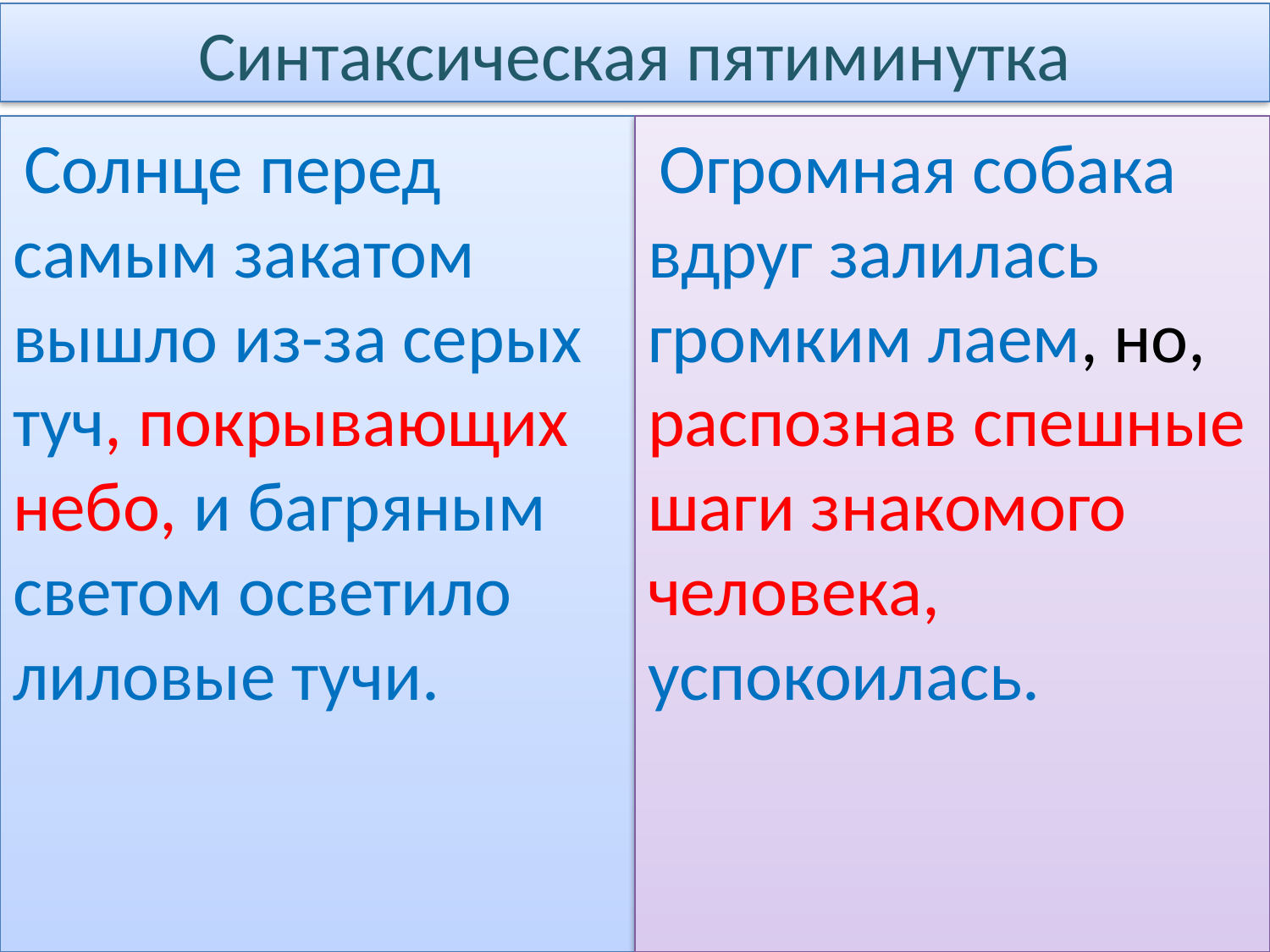

# Синтаксическая пятиминутка
 Солнце перед самым закатом вышло из-за серых туч, покрывающих небо, и багряным светом осветило лиловые тучи.
 Огромная собака вдруг залилась громким лаем, но, распознав спешные шаги знакомого человека, успокоилась.